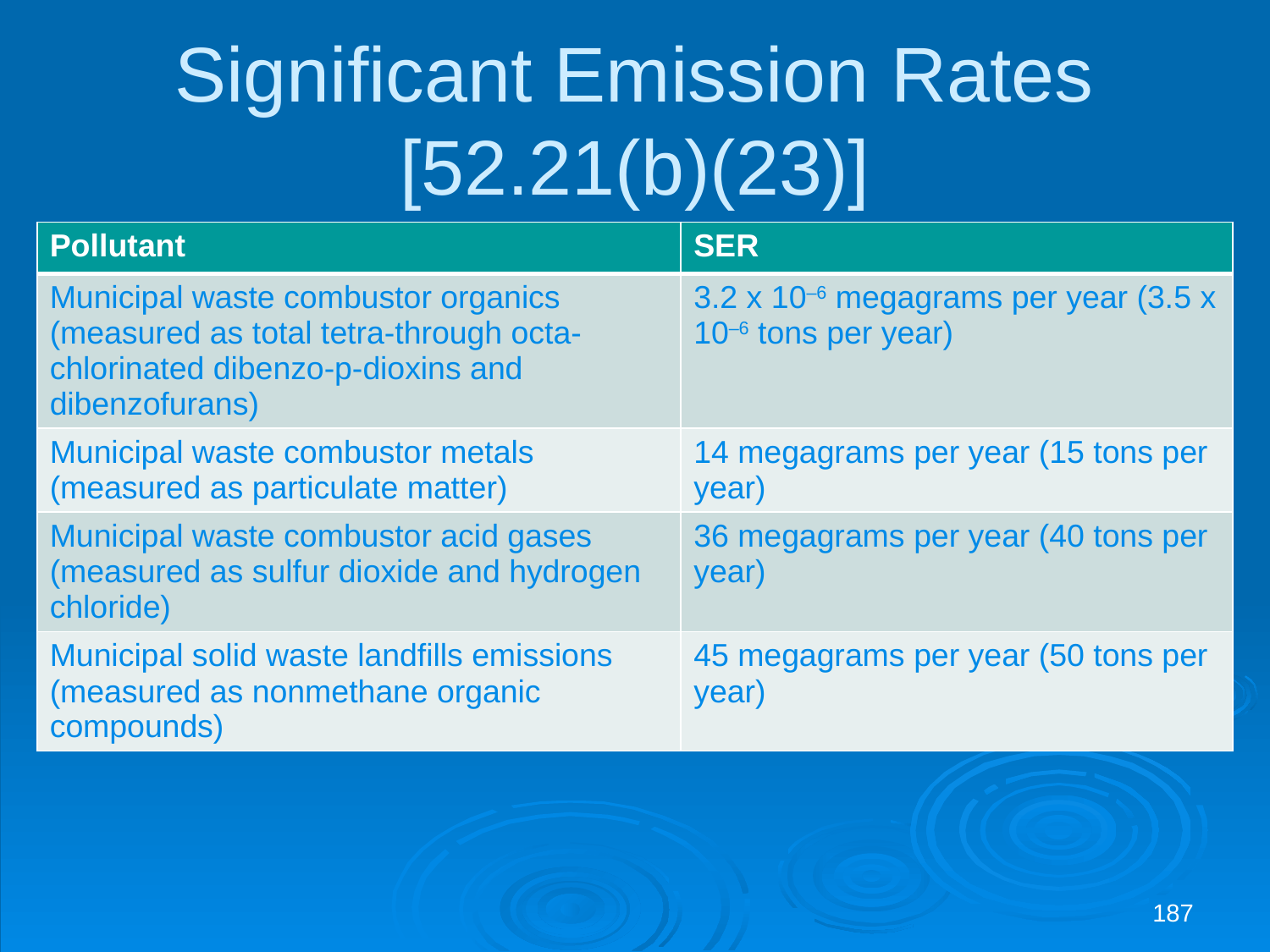

# Significant Emission Rates [52.21(b)(23)]
| Pollutant | SER |
| --- | --- |
| Municipal waste combustor organics (measured as total tetra-through octa-chlorinated dibenzo-p-dioxins and dibenzofurans) | 3.2 x 10–6 megagrams per year (3.5 x 10–6 tons per year) |
| Municipal waste combustor metals (measured as particulate matter) | 14 megagrams per year (15 tons per year) |
| Municipal waste combustor acid gases (measured as sulfur dioxide and hydrogen chloride) | 36 megagrams per year (40 tons per year) |
| Municipal solid waste landfills emissions (measured as nonmethane organic compounds) | 45 megagrams per year (50 tons per year) |
187